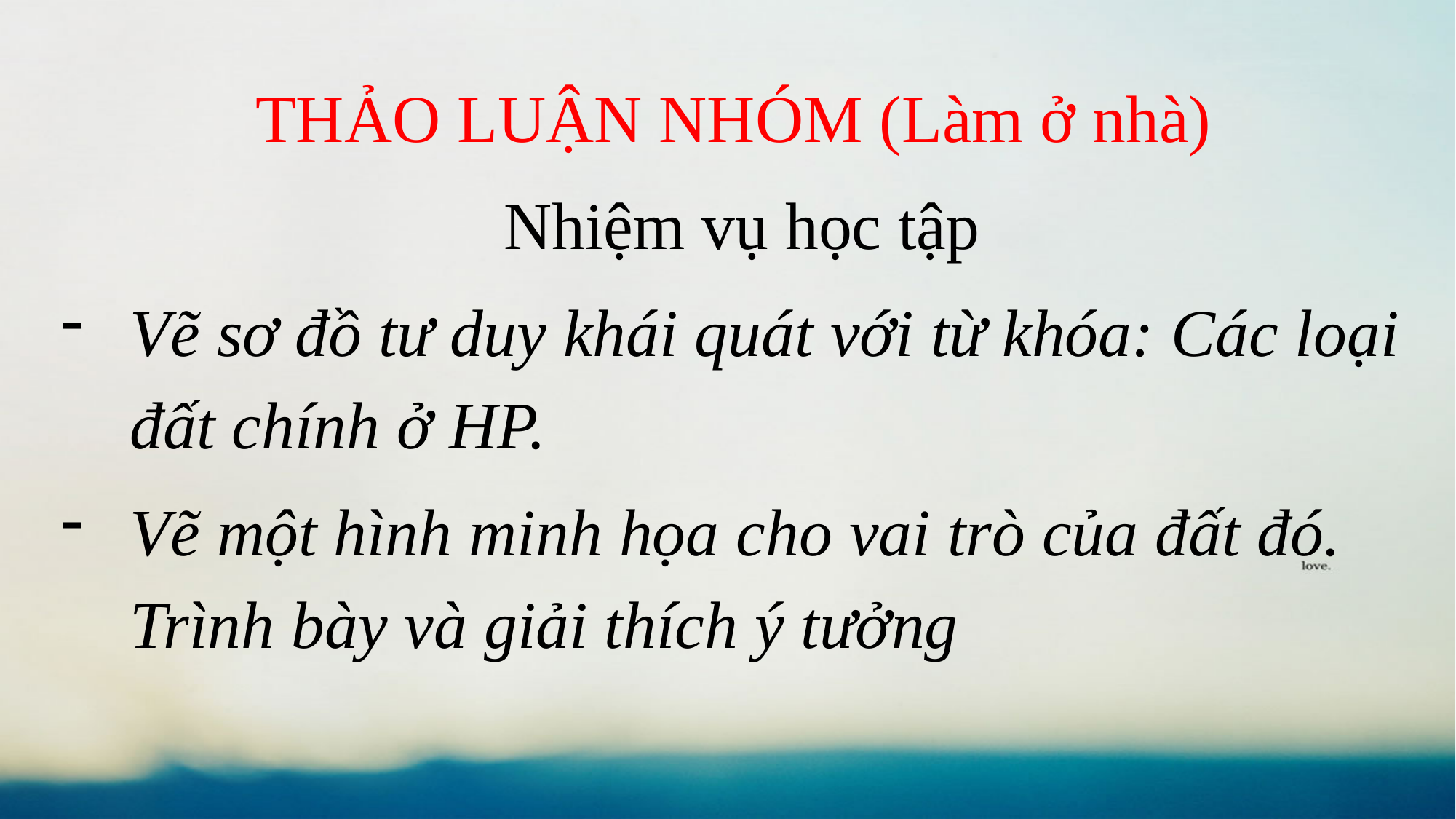

THẢO LUẬN NHÓM (Làm ở nhà)
Nhiệm vụ học tập
Vẽ sơ đồ tư duy khái quát với từ khóa: Các loại đất chính ở HP.
Vẽ một hình minh họa cho vai trò của đất đó. Trình bày và giải thích ý tưởng